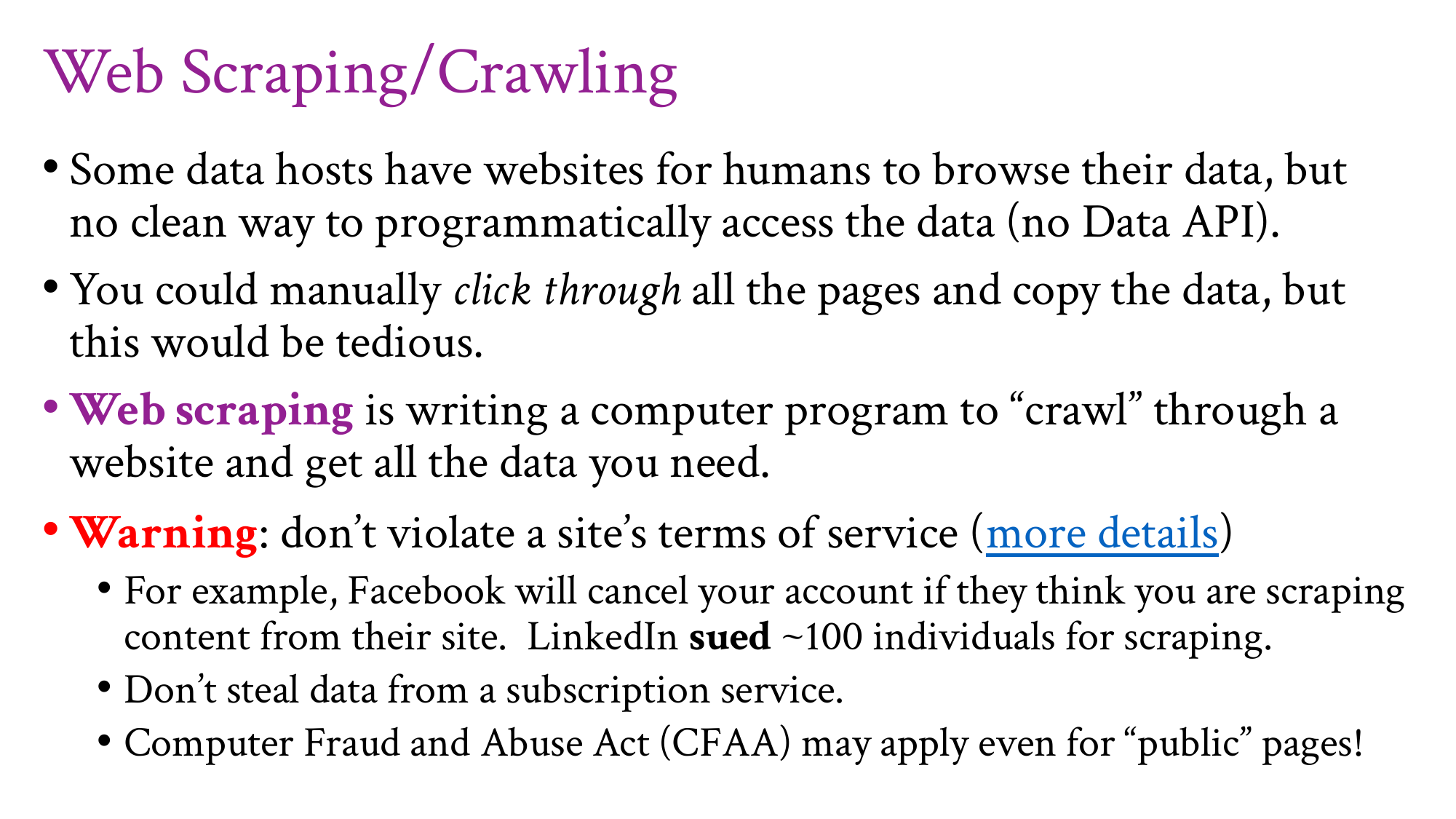

# Web Scraping/Crawling
Some data hosts have websites for humans to browse their data, but no clean way to programmatically access the data (no Data API).
You could manually click through all the pages and copy the data, but this would be tedious.
Web scraping is writing a computer program to “crawl” through a website and get all the data you need.
Warning: don’t violate a site’s terms of service (more details)
For example, Facebook will cancel your account if they think you are scraping content from their site.  LinkedIn sued ~100 individuals for scraping.
Don’t steal data from a subscription service.
Computer Fraud and Abuse Act (CFAA) may apply even for “public” pages!